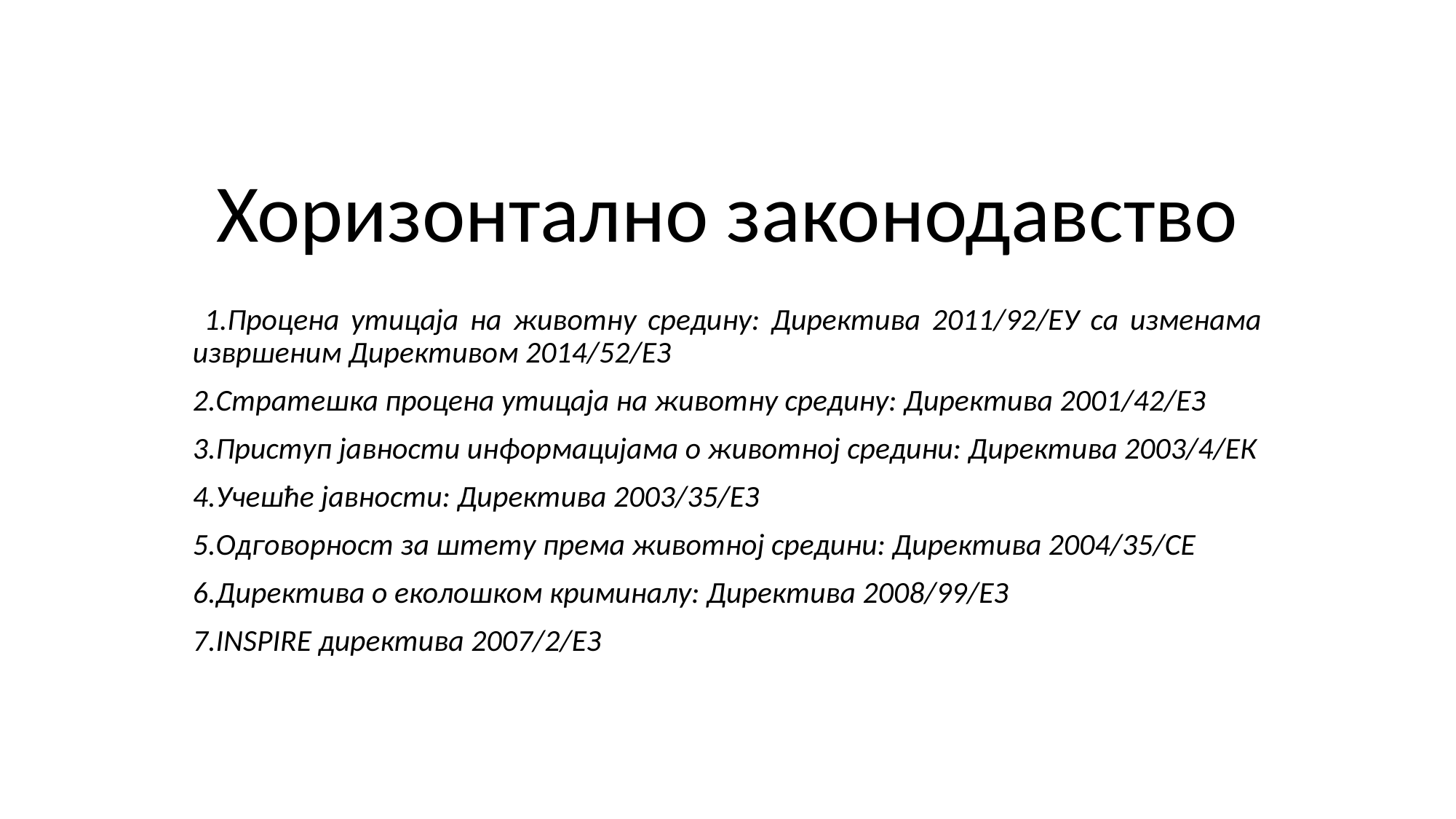

# Хоризонтално законодавство
 1.Процена утицаја на животну средину: Директива 2011/92/EУ са изменама извршеним Директивом 2014/52/EЗ
2.Стратешка процена утицаја на животну средину: Директива 2001/42/EЗ
3.Приступ јавности информацијама о животној средини: Директива 2003/4/EК
4.Учешће јавности: Директива 2003/35/EЗ
5.Одговорност за штету према животној средини: Директива 2004/35/CE
6.Директива о еколошком криминалу: Директива 2008/99/EЗ
7.INSPIRE директива 2007/2/EЗ